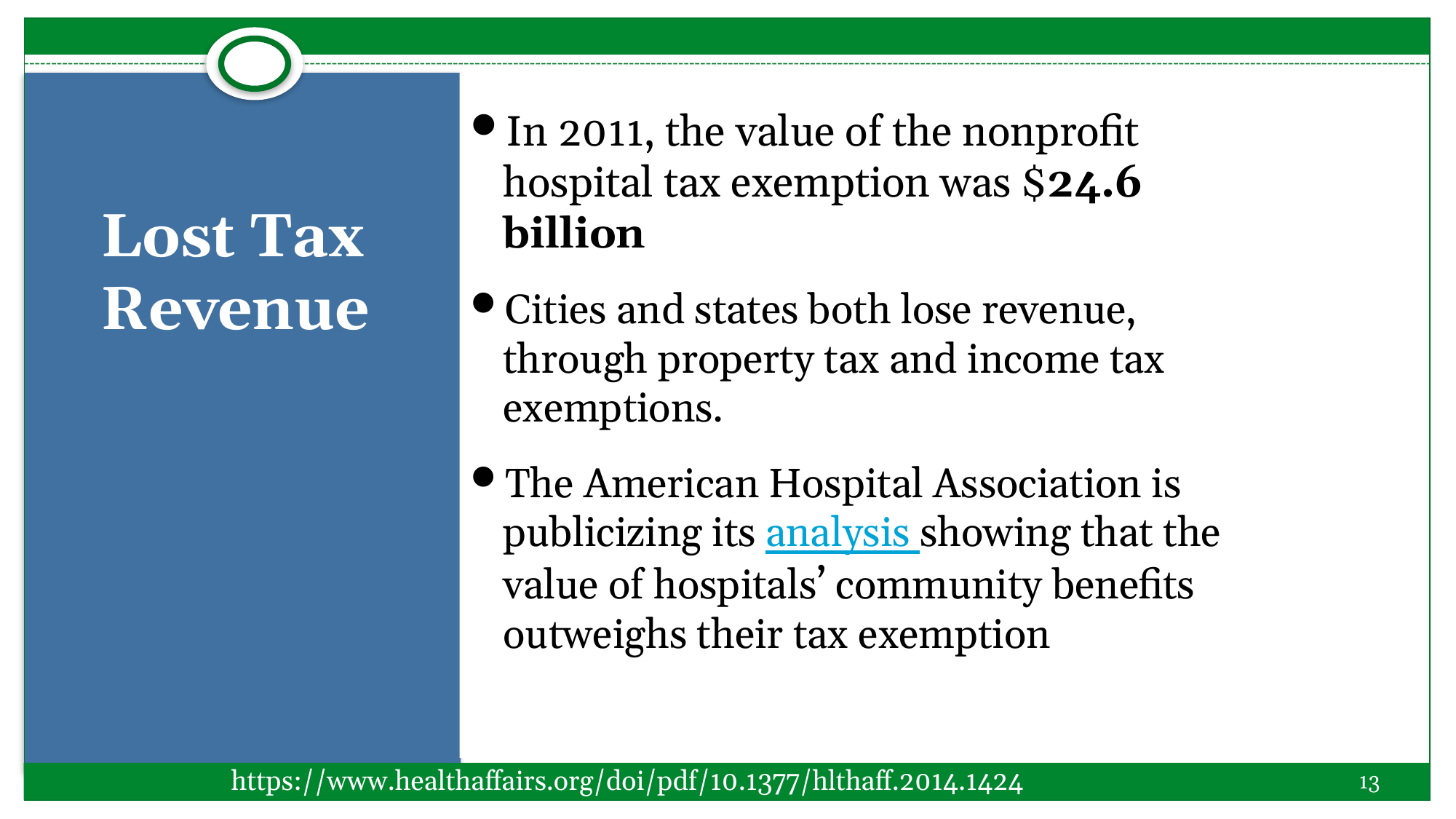

13
In 2011, the value of the nonprofit hospital tax exemption was $24.6 billion
Cities and states both lose revenue, through property tax and income tax exemptions.
The American Hospital Association is publicizing its analysis showing that the value of hospitals’ community benefits outweighs their tax exemption

# Lost Tax Revenue
https://www.healthaffairs.org/doi/pdf/10.1377/hlthaff.2014.1424